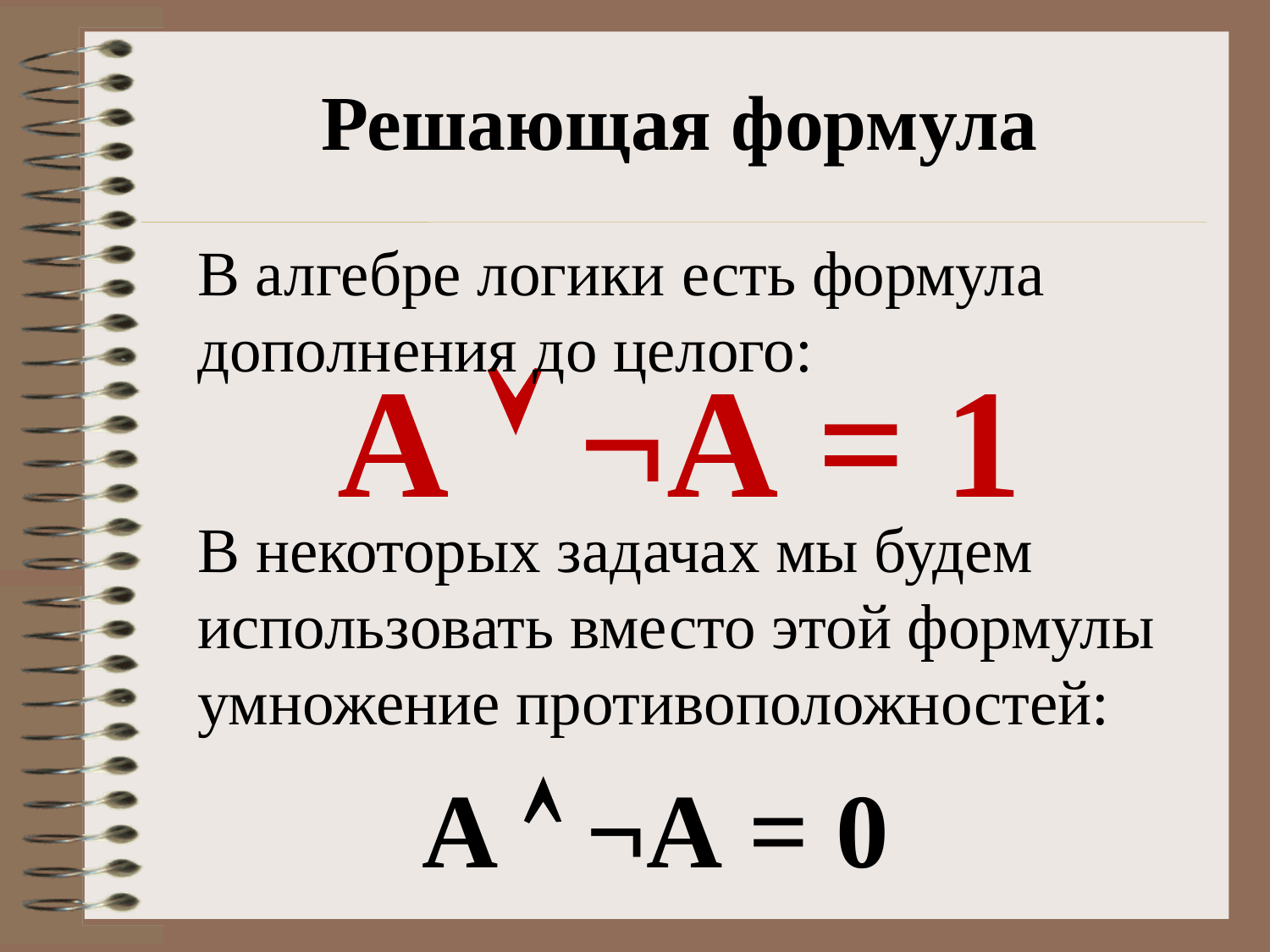

Решающая формула
В алгебре логики есть формула дополнения до целого:
А ∨ ¬А = 1
В некоторых задачах мы будем использовать вместо этой формулы умножение противоположностей:
А ∧ ¬А = 0